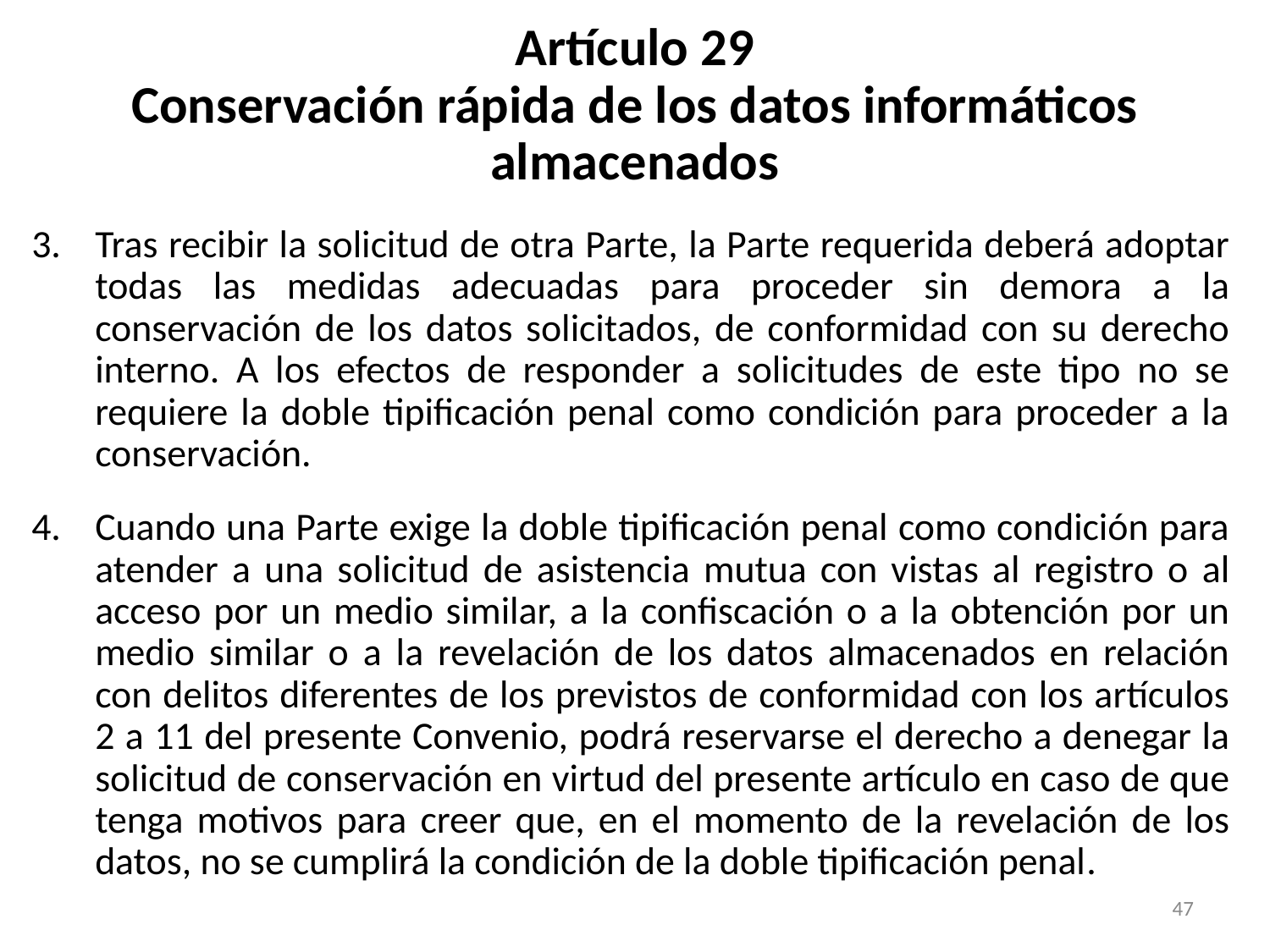

# Artículo 29 Conservación rápida de los datos informáticos almacenados
Tras recibir la solicitud de otra Parte, la Parte requerida deberá adoptar todas las medidas adecuadas para proceder sin demora a la conservación de los datos solicitados, de conformidad con su derecho interno. A los efectos de responder a solicitudes de este tipo no se requiere la doble tipificación penal como condición para proceder a la conservación.
Cuando una Parte exige la doble tipificación penal como condición para atender a una solicitud de asistencia mutua con vistas al registro o al acceso por un medio similar, a la confiscación o a la obtención por un medio similar o a la revelación de los datos almacenados en relación con delitos diferentes de los previstos de conformidad con los artículos 2 a 11 del presente Convenio, podrá reservarse el derecho a denegar la solicitud de conservación en virtud del presente artículo en caso de que tenga motivos para creer que, en el momento de la revelación de los datos, no se cumplirá la condición de la doble tipificación penal.
47